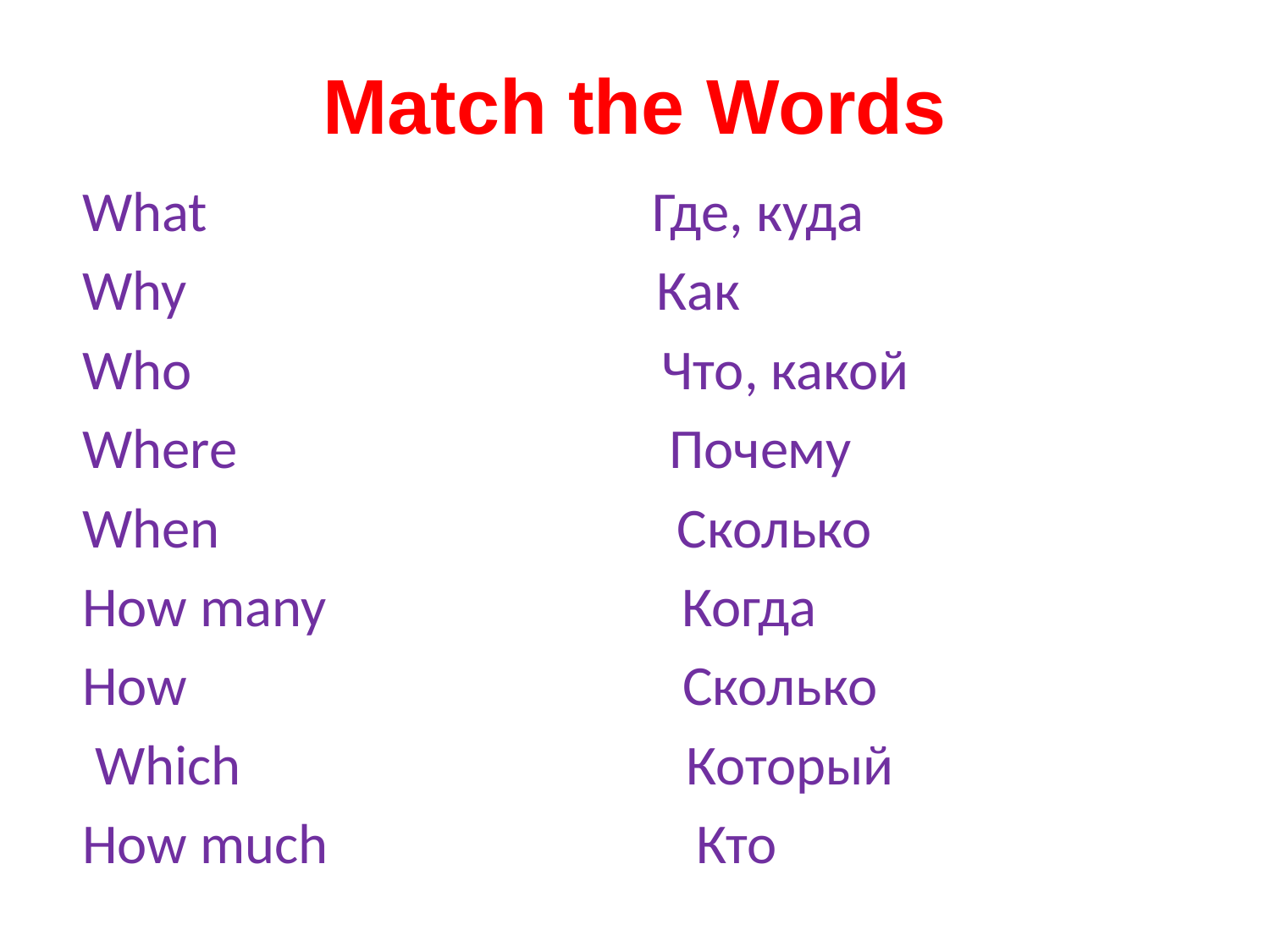

# Match the Words
What                                   Где, куда
Why                                     Как
Who                                     Что, какой
Where                                  Почему
When                                    Сколько
How many                            Когда
How                                       Сколько
 Which                                   Который
How much                             Кто